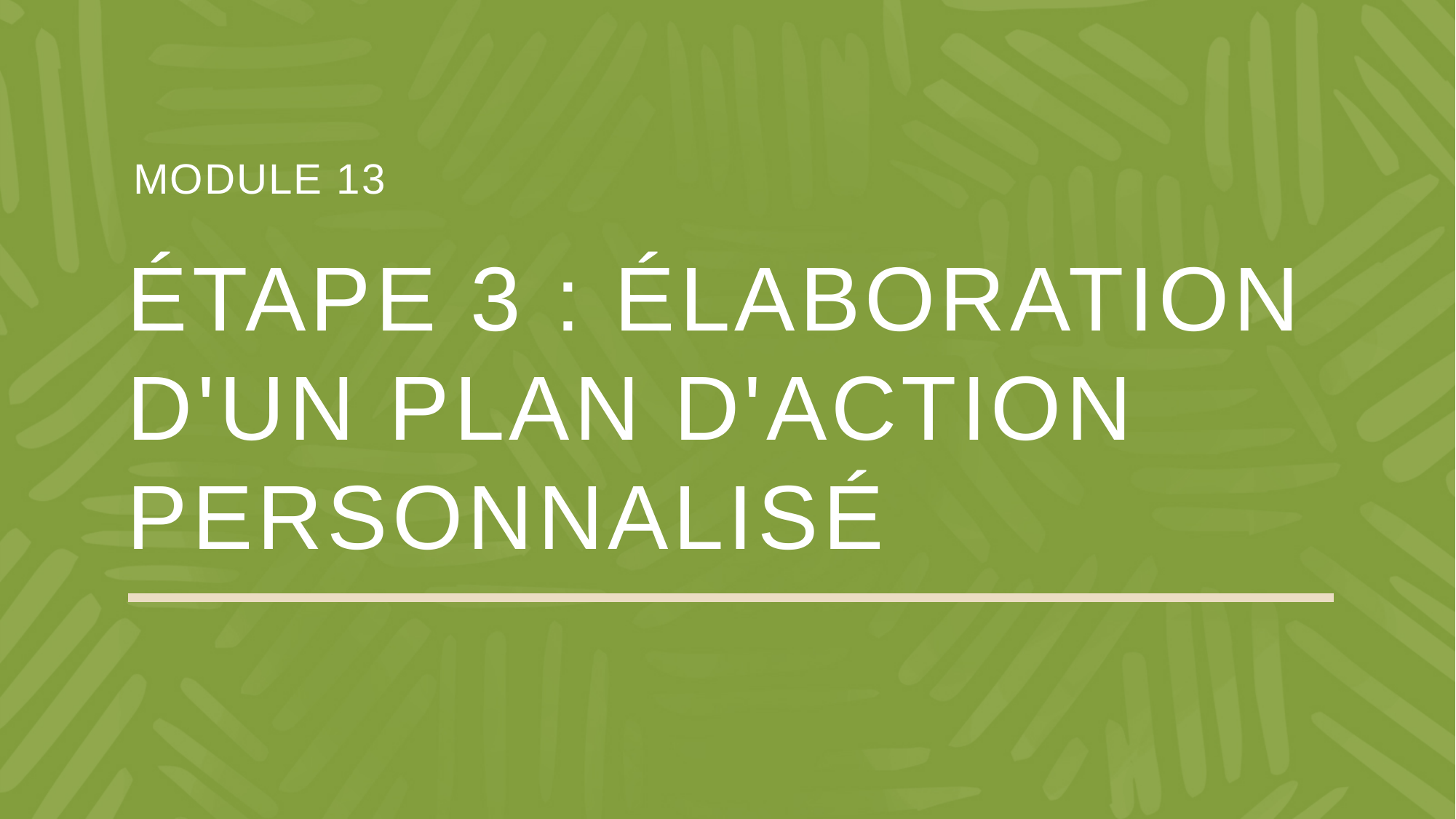

MODULE 13
# ÉTAPE 3 : Élaboration d'un plan d'action personnalisé